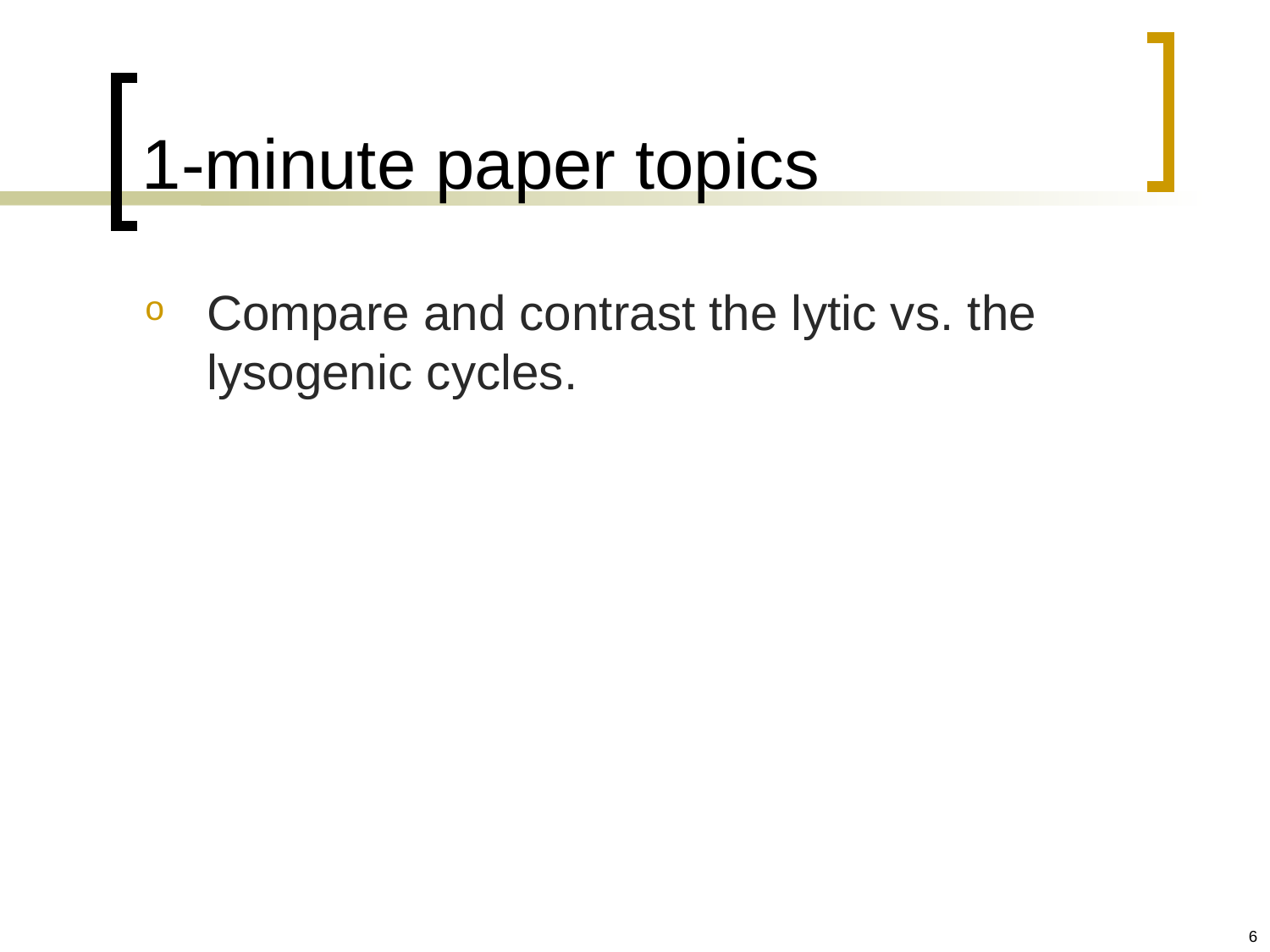

# 1-minute paper topics
Compare and contrast the lytic vs. the lysogenic cycles.